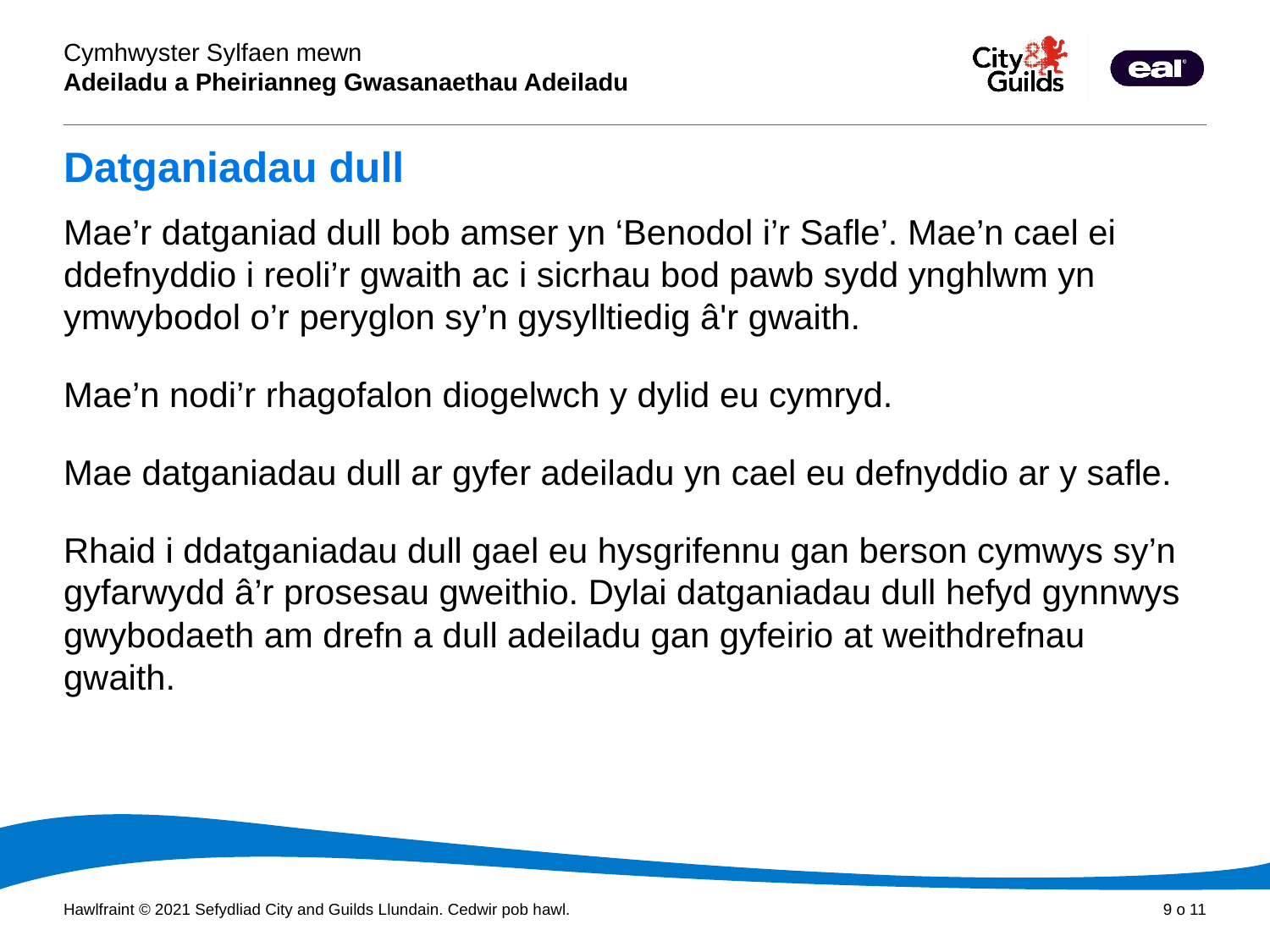

# Datganiadau dull
Mae’r datganiad dull bob amser yn ‘Benodol i’r Safle’. Mae’n cael ei ddefnyddio i reoli’r gwaith ac i sicrhau bod pawb sydd ynghlwm yn ymwybodol o’r peryglon sy’n gysylltiedig â'r gwaith.
Mae’n nodi’r rhagofalon diogelwch y dylid eu cymryd.
Mae datganiadau dull ar gyfer adeiladu yn cael eu defnyddio ar y safle.
Rhaid i ddatganiadau dull gael eu hysgrifennu gan berson cymwys sy’n gyfarwydd â’r prosesau gweithio. Dylai datganiadau dull hefyd gynnwys gwybodaeth am drefn a dull adeiladu gan gyfeirio at weithdrefnau gwaith.